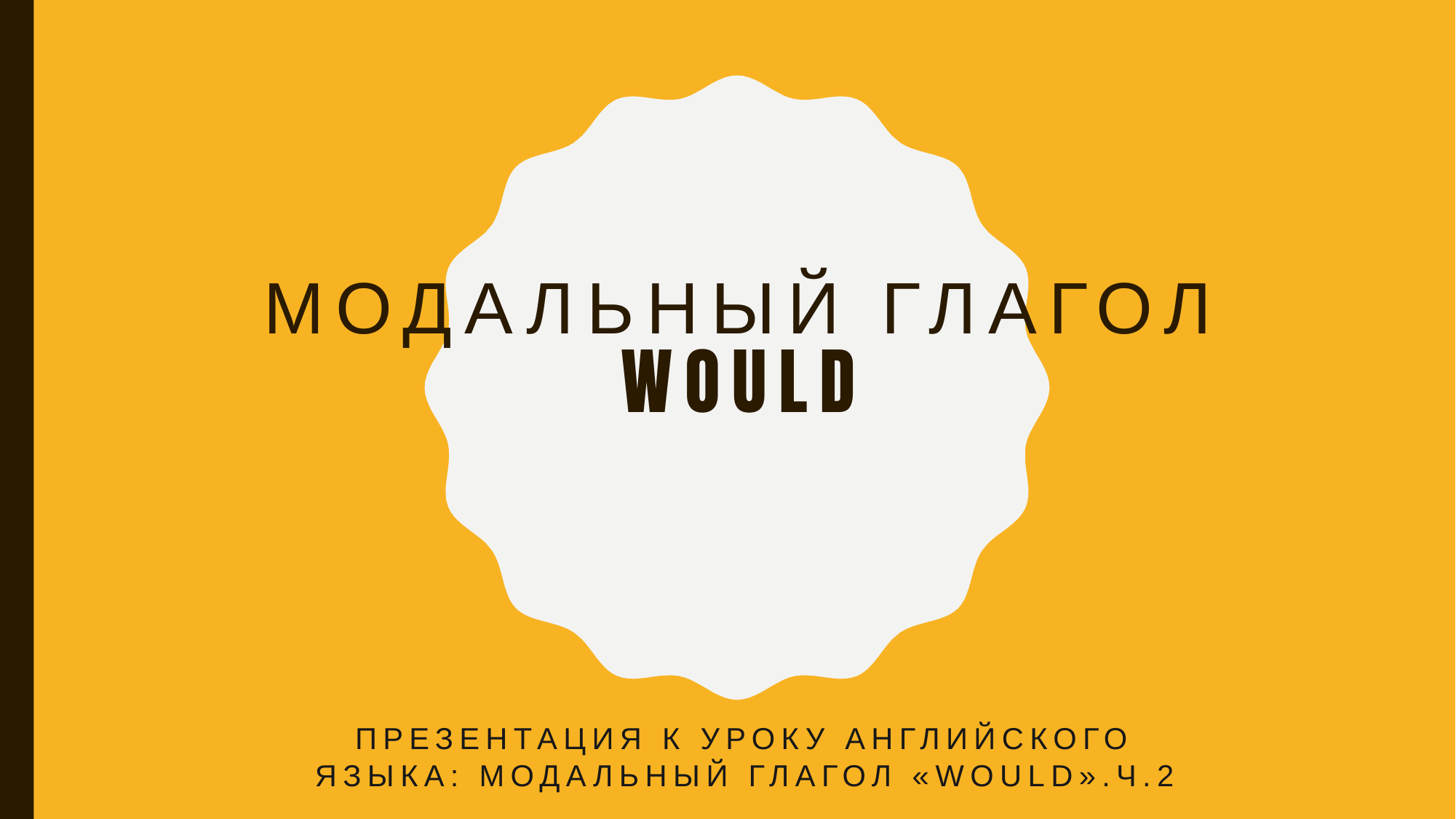

# Модальный глагол WOULD
Презентация к уроку английского языка: модальный глагол «would».ч.2